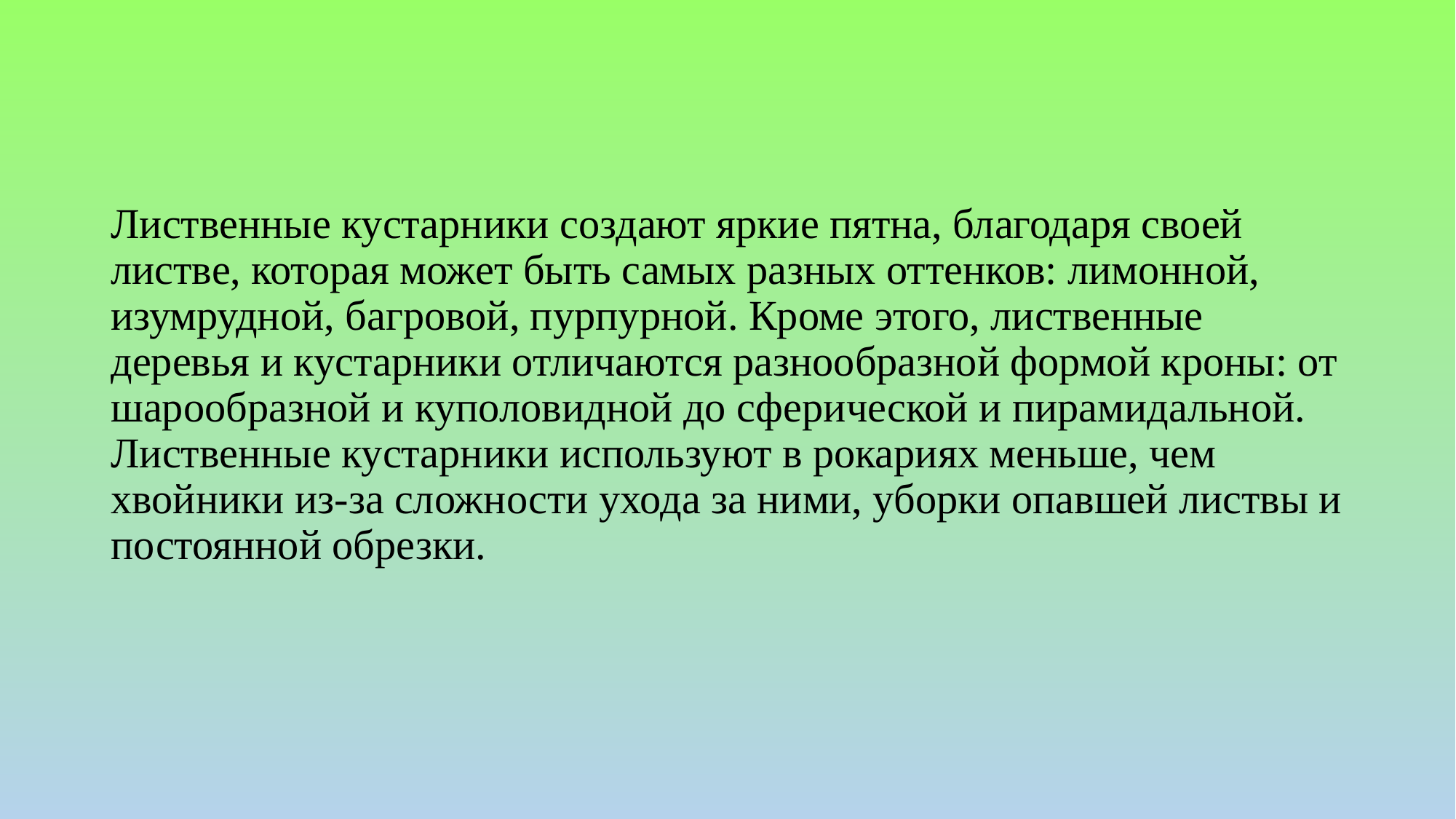

# Лиственные кустарники создают яркие пятна, благодаря своей листве, которая может быть самых разных оттенков: лимонной, изумрудной, багровой, пурпурной. Кроме этого, лиственные деревья и кустарники отличаются разнообразной формой кроны: от шарообразной и куполовидной до сферической и пирамидальной. Лиственные кустарники используют в рокариях меньше, чем хвойники из-за сложности ухода за ними, уборки опавшей листвы и постоянной обрезки.